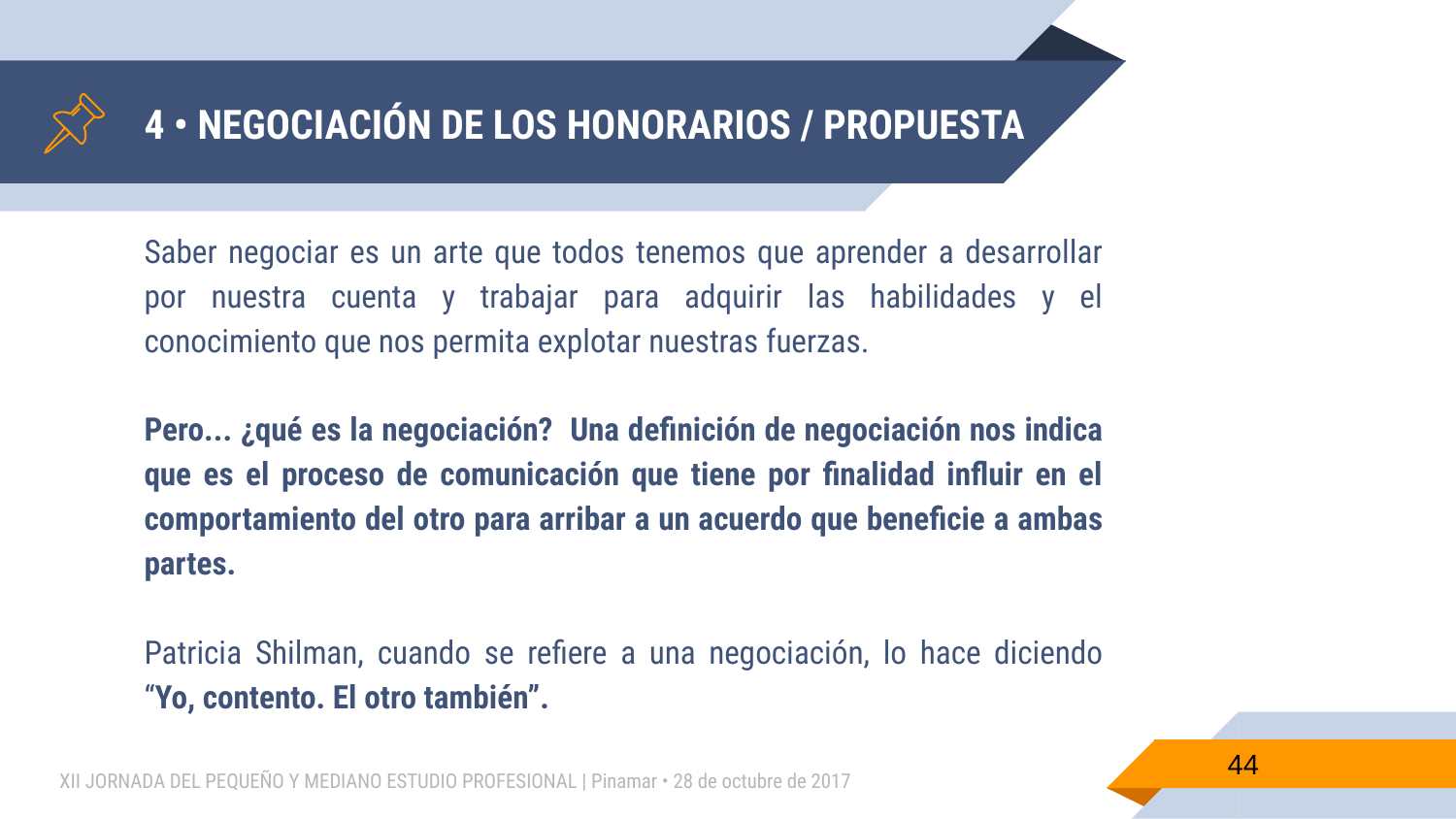

# 4 • NEGOCIACIÓN DE LOS HONORARIOS / PROPUESTA

Saber negociar es un arte que todos tenemos que aprender a desarrollar por nuestra cuenta y trabajar para adquirir las habilidades y el conocimiento que nos permita explotar nuestras fuerzas.

Pero... ¿qué es la negociación?  Una definición de negociación nos indica que es el proceso de comunicación que tiene por finalidad influir en el comportamiento del otro para arribar a un acuerdo que beneficie a ambas partes.
Patricia Shilman, cuando se refiere a una negociación, lo hace diciendo “Yo, contento. El otro también”.
44